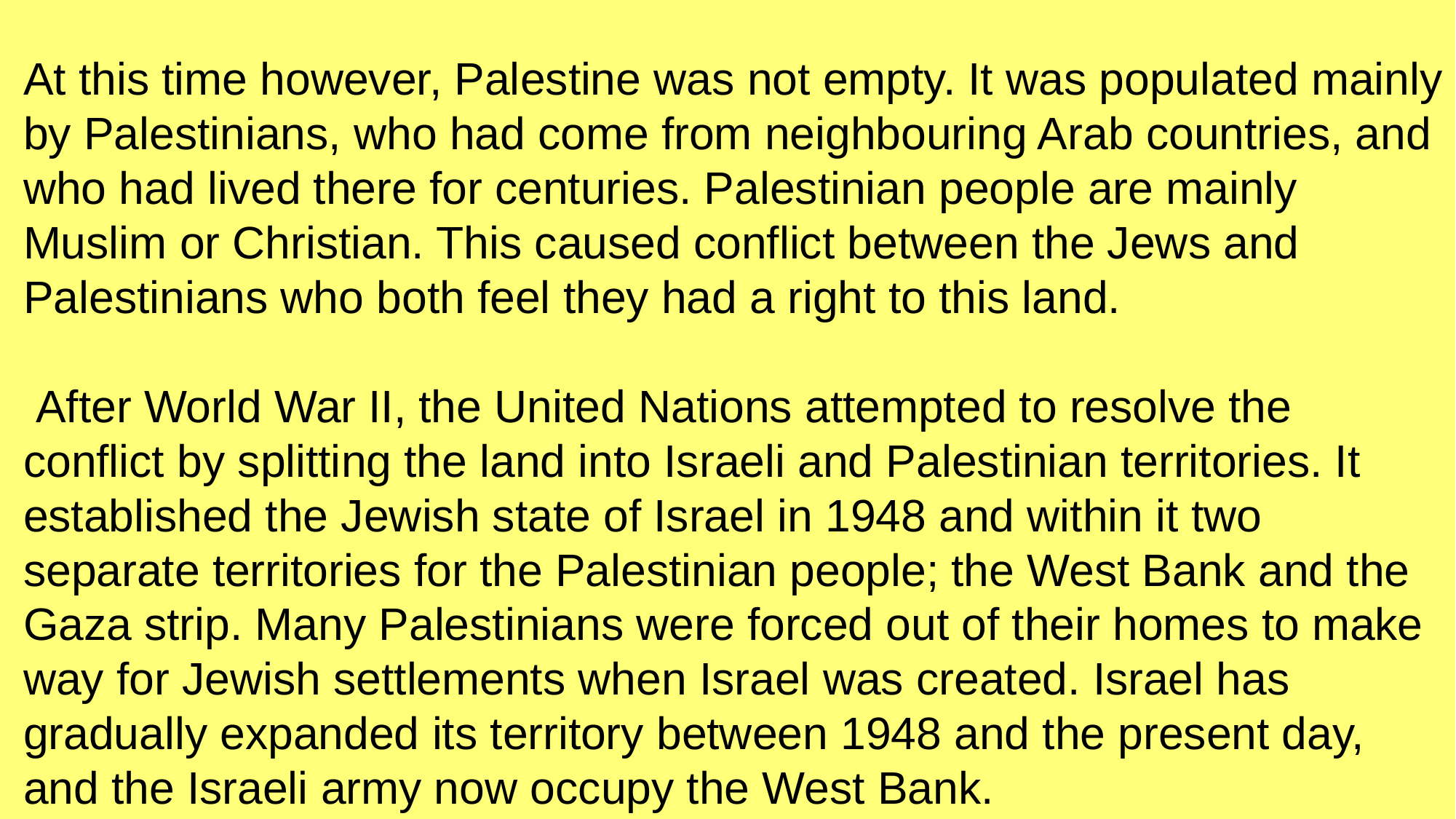

At this time however, Palestine was not empty. It was populated mainly by Palestinians, who had come from neighbouring Arab countries, and who had lived there for centuries. Palestinian people are mainly Muslim or Christian. This caused conflict between the Jews and Palestinians who both feel they had a right to this land.

 After World War II, the United Nations attempted to resolve the conflict by splitting the land into Israeli and Palestinian territories. It established the Jewish state of Israel in 1948 and within it two separate territories for the Palestinian people; the West Bank and the Gaza strip. Many Palestinians were forced out of their homes to make way for Jewish settlements when Israel was created. Israel has gradually expanded its territory between 1948 and the present day, and the Israeli army now occupy the West Bank.